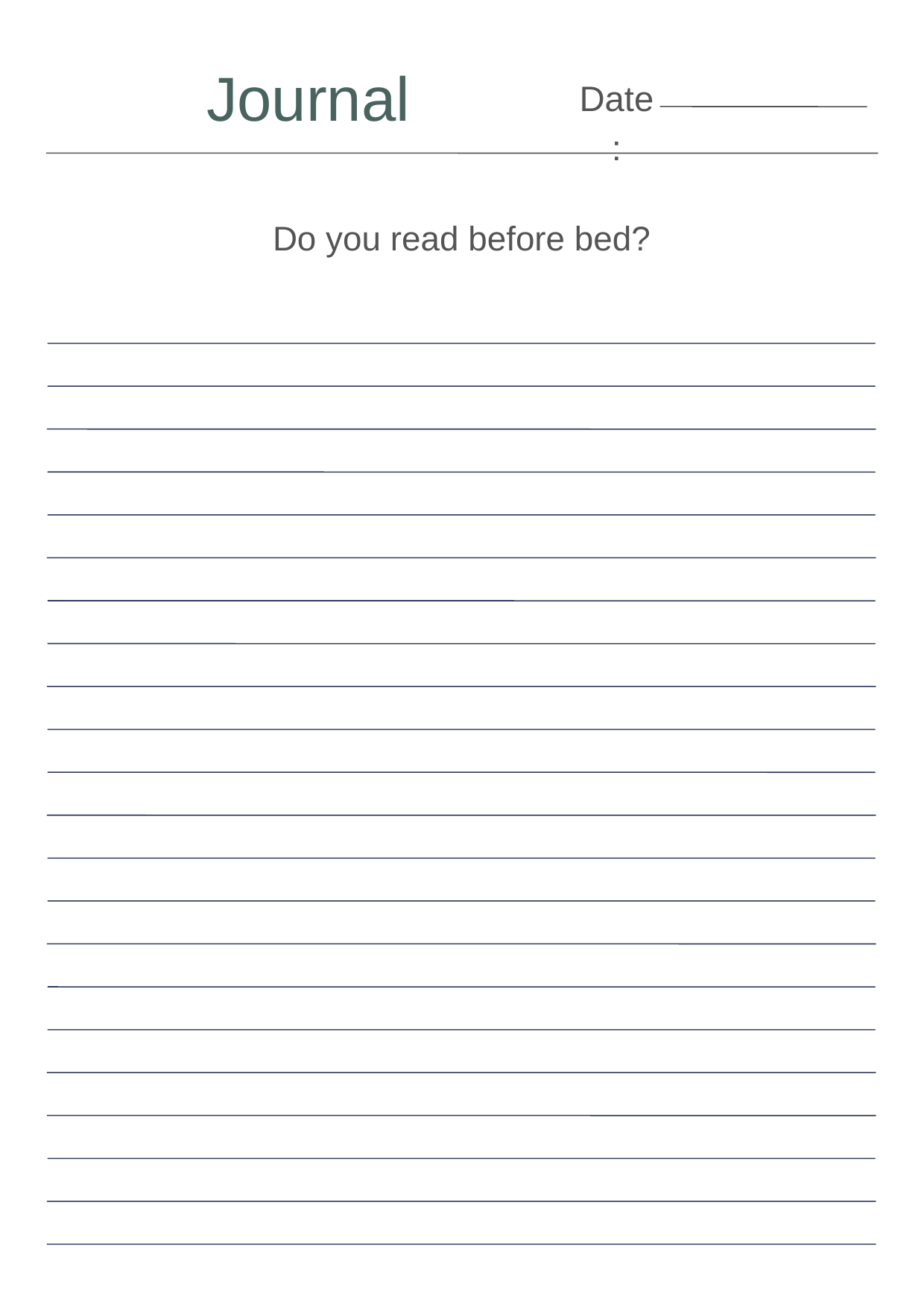

Journal
Date:

Do you read before bed?